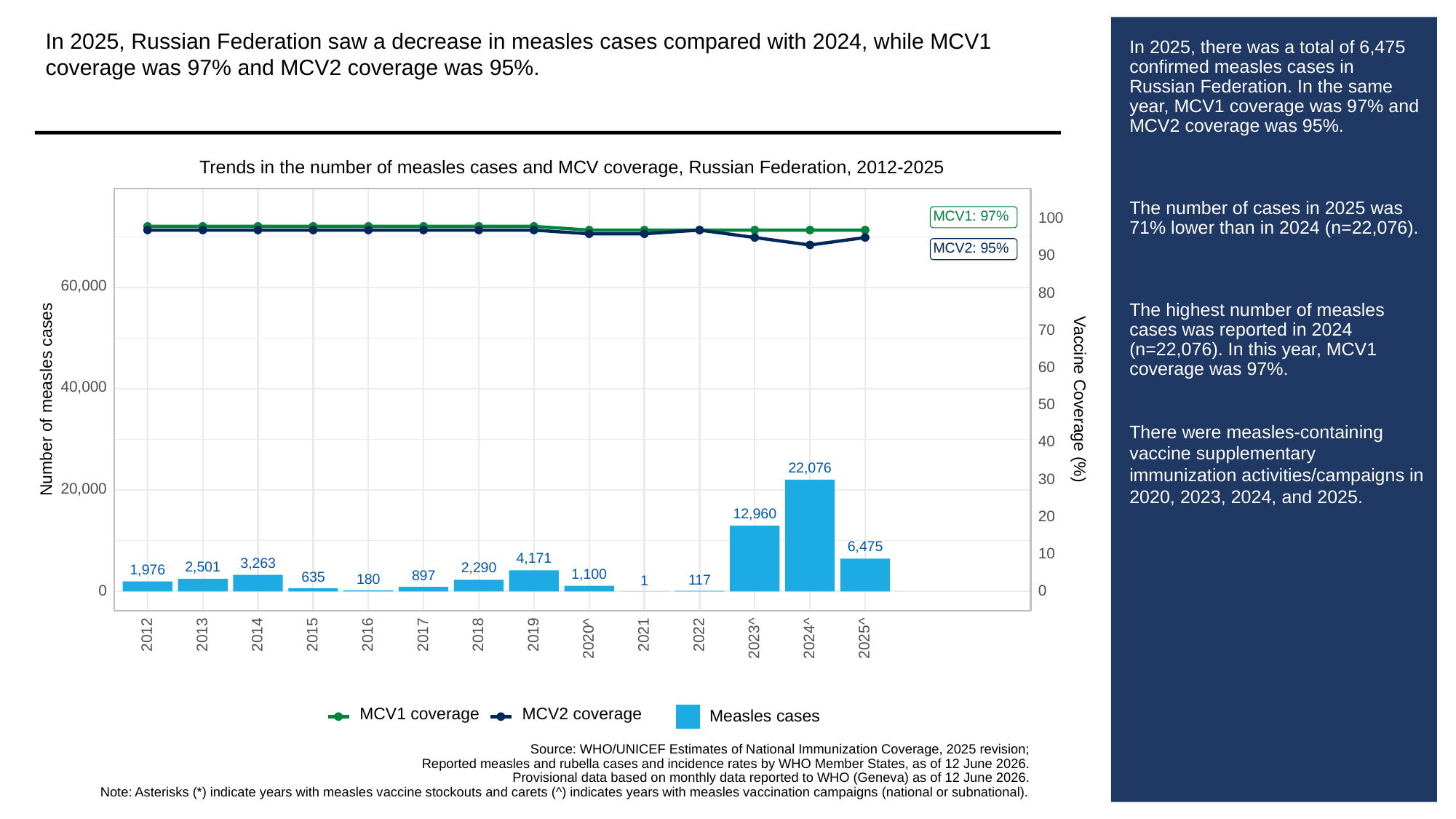

In 2025, Russian Federation saw a decrease in measles cases compared with 2024, while MCV1 coverage was 97% and MCV2 coverage was 95%.
# In 2025, there was a total of 6,475 confirmed measles cases in Russian Federation. In the same year, MCV1 coverage was 97% and MCV2 coverage was 95%.

The number of cases in 2025 was 71% lower than in 2024 (n=22,076).

The highest number of measles cases was reported in 2024 (n=22,076). In this year, MCV1 coverage was 97%.

There were measles-containing vaccine supplementary immunization activities/campaigns in 2020, 2023, 2024, and 2025.

Trends in the number of measles cases and MCV coverage, Russian Federation, 2012-2025

MCV1: 97%
100

MCV2: 95%
90
60,000

80
70

60
40,000

Vaccine Coverage (%)
Number of measles cases
50
40

22,076
30

20,000

12,960
20

6,475
10
4,171
3,263

2,501
2,290
1,976
1,100

897
635

180
117
1

0
0

2013
2012
2014
2015
2016
2017
2018
2019
2021
2022
2023^
2020^
2024^
2025^

MCV1 coverage
MCV2 coverage
Measles cases

Source: WHO/UNICEF Estimates of National Immunization Coverage, 2025 revision;
Reported measles and rubella cases and incidence rates by WHO Member States, as of 12 June 2026.
Provisional data based on monthly data reported to WHO (Geneva) as of 12 June 2026.
Note: Asterisks (*) indicate years with measles vaccine stockouts and carets (^) indicates years with measles vaccination campaigns (national or subnational).